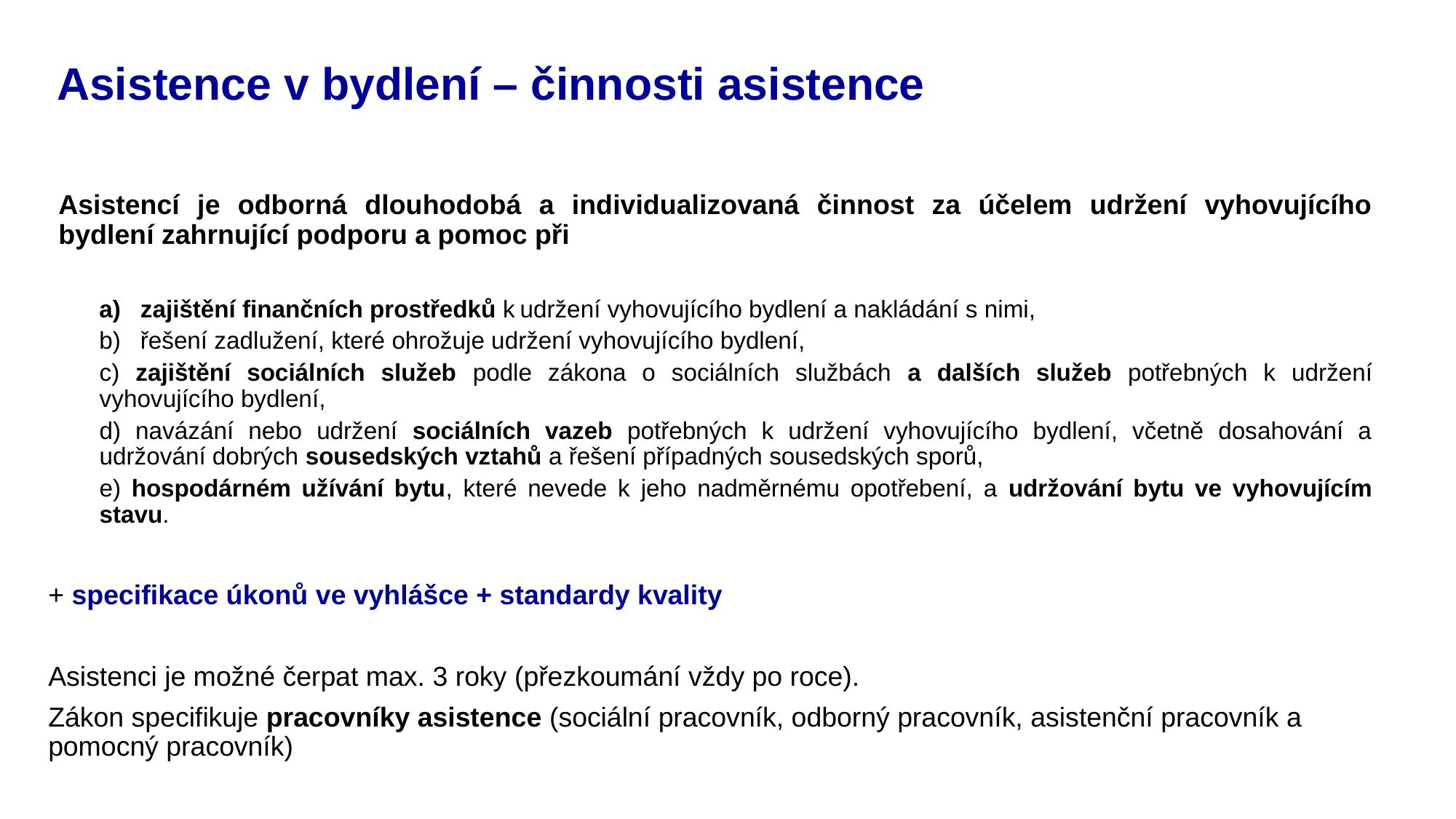

# Asistence v bydlení – činnosti asistence

Asistencí je odborná dlouhodobá a individualizovaná činnost za účelem udržení vyhovujícího bydlení zahrnující podporu a pomoc při

zajištění finančních prostředků k udržení vyhovujícího bydlení a nakládání s nimi,
řešení zadlužení, které ohrožuje udržení vyhovujícího bydlení,
c) zajištění sociálních služeb podle zákona o sociálních službách a dalších služeb potřebných k udržení vyhovujícího bydlení,
d) navázání nebo udržení sociálních vazeb potřebných k udržení vyhovujícího bydlení, včetně dosahování a udržování dobrých sousedských vztahů a řešení případných sousedských sporů,
e) hospodárném užívání bytu, které nevede k jeho nadměrnému opotřebení, a udržování bytu ve vyhovujícím stavu.

+ specifikace úkonů ve vyhlášce + standardy kvality

Asistenci je možné čerpat max. 3 roky (přezkoumání vždy po roce).
Zákon specifikuje pracovníky asistence (sociální pracovník, odborný pracovník, asistenční pracovník a pomocný pracovník)